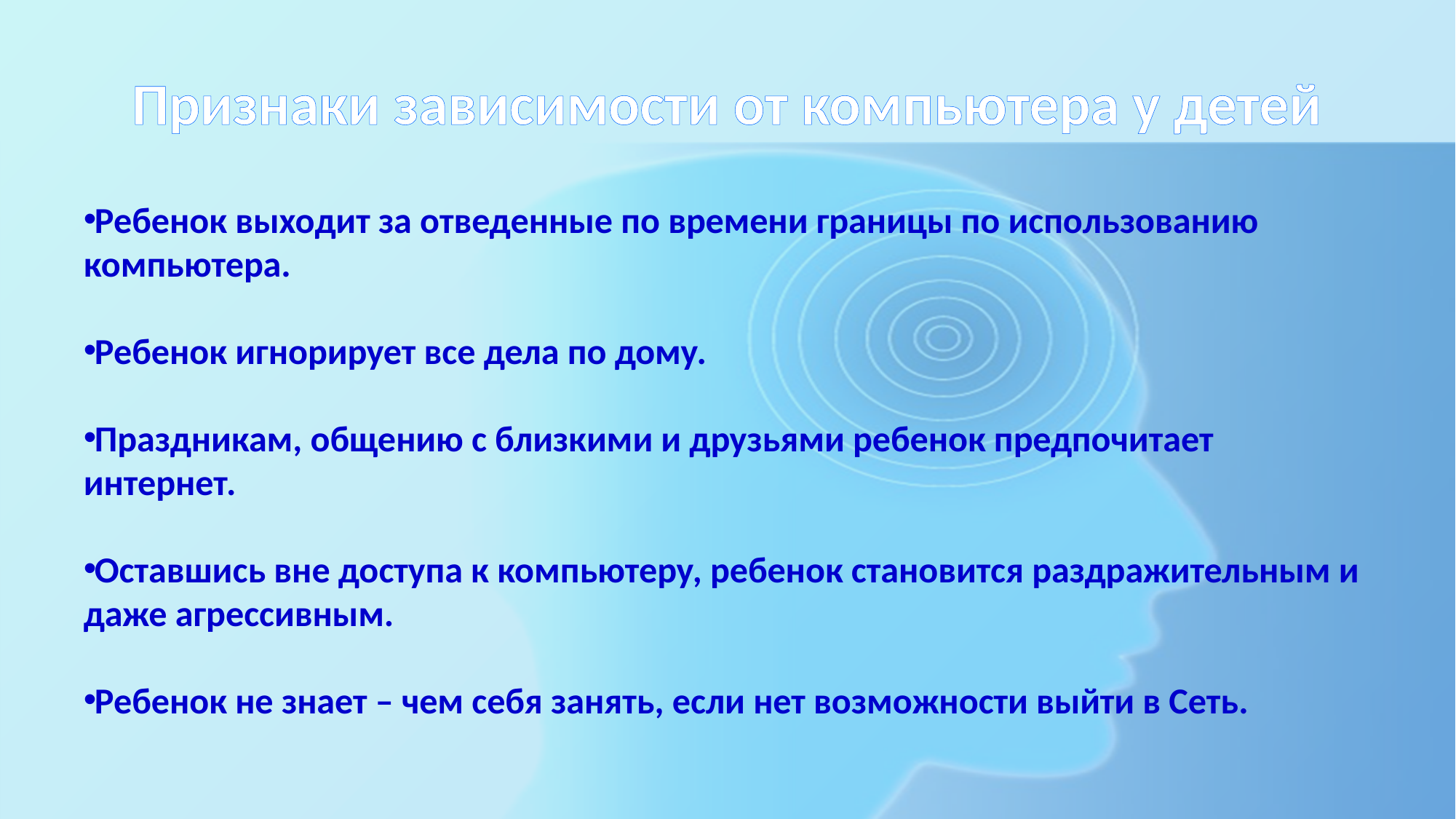

# Признаки зависимости от компьютера у детей
Ребенок выходит за отведенные по времени границы по использованию компьютера.

Ребенок игнорирует все дела по дому.

Праздникам, общению с близкими и друзьями ребенок предпочитает интернет.

Оставшись вне доступа к компьютеру, ребенок становится раздражительным и даже агрессивным.

Ребенок не знает – чем себя занять, если нет возможности выйти в Сеть.